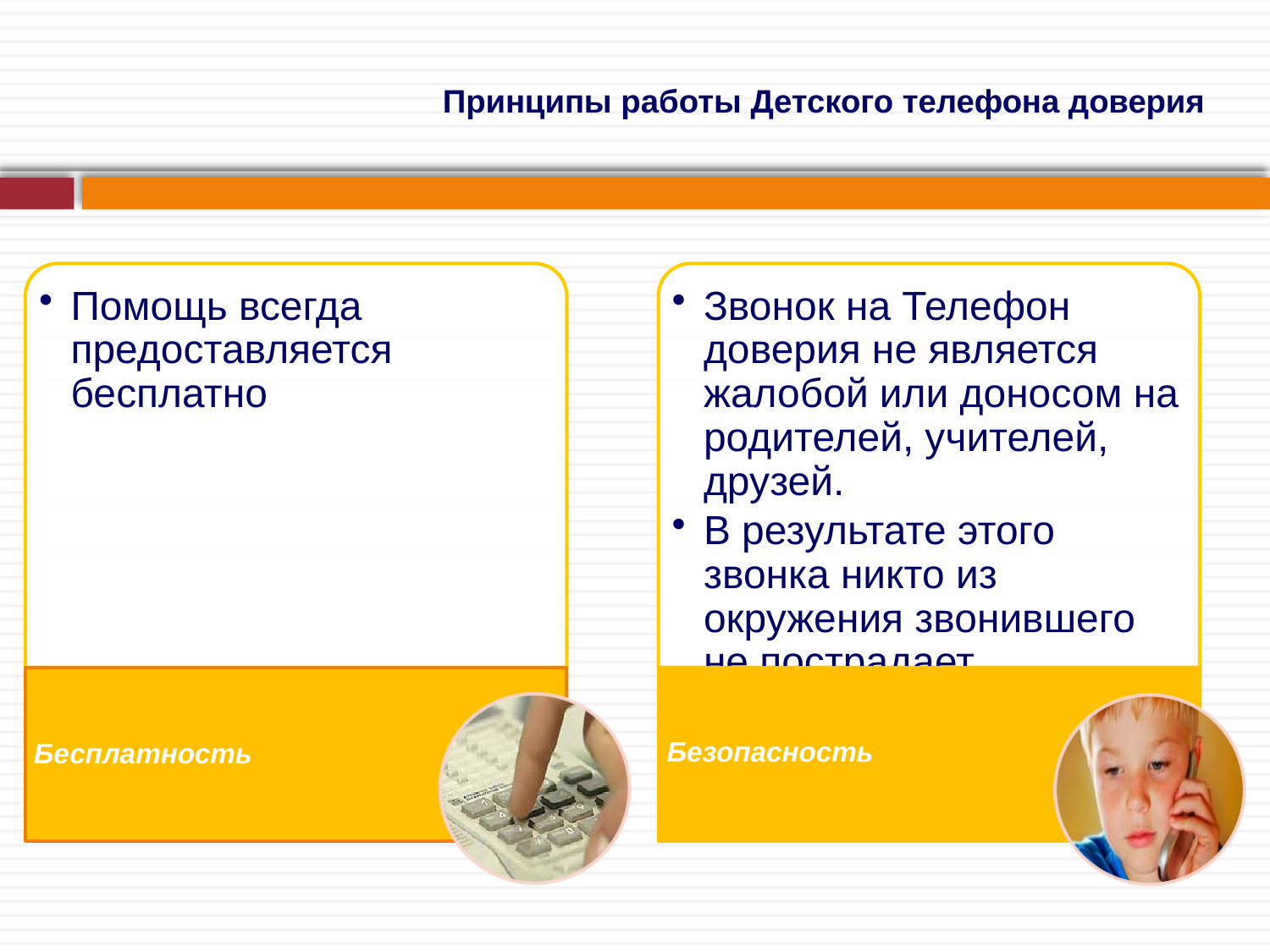

# Принципы работы Детского телефона доверия
Помощь всегда предоставляется бесплатно
Бесплатность
Звонок на Телефон доверия не является жалобой или доносом на родителей, учителей, друзей.
В результате этого звонка никто из окружения звонившего не пострадает

Безопасность